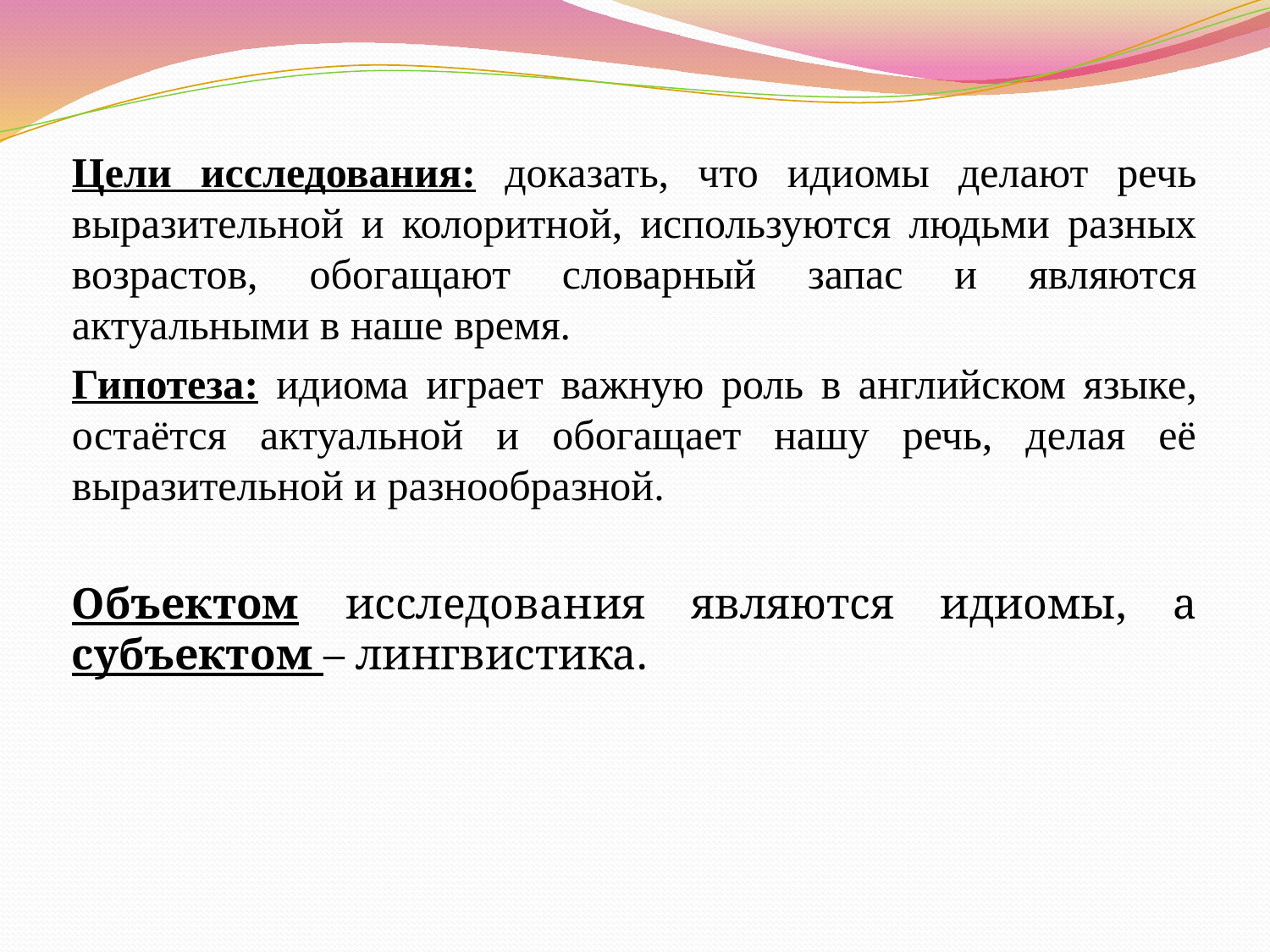

Цели исследования: доказать, что идиомы делают речь выразительной и колоритной, используются людьми разных возрастов, обогащают словарный запас и являются актуальными в наше время.
Гипотеза: идиома играет важную роль в английском языке, остаётся актуальной и обогащает нашу речь, делая её выразительной и разнообразной.

Объектом исследования являются идиомы, а субъектом – лингвистика.